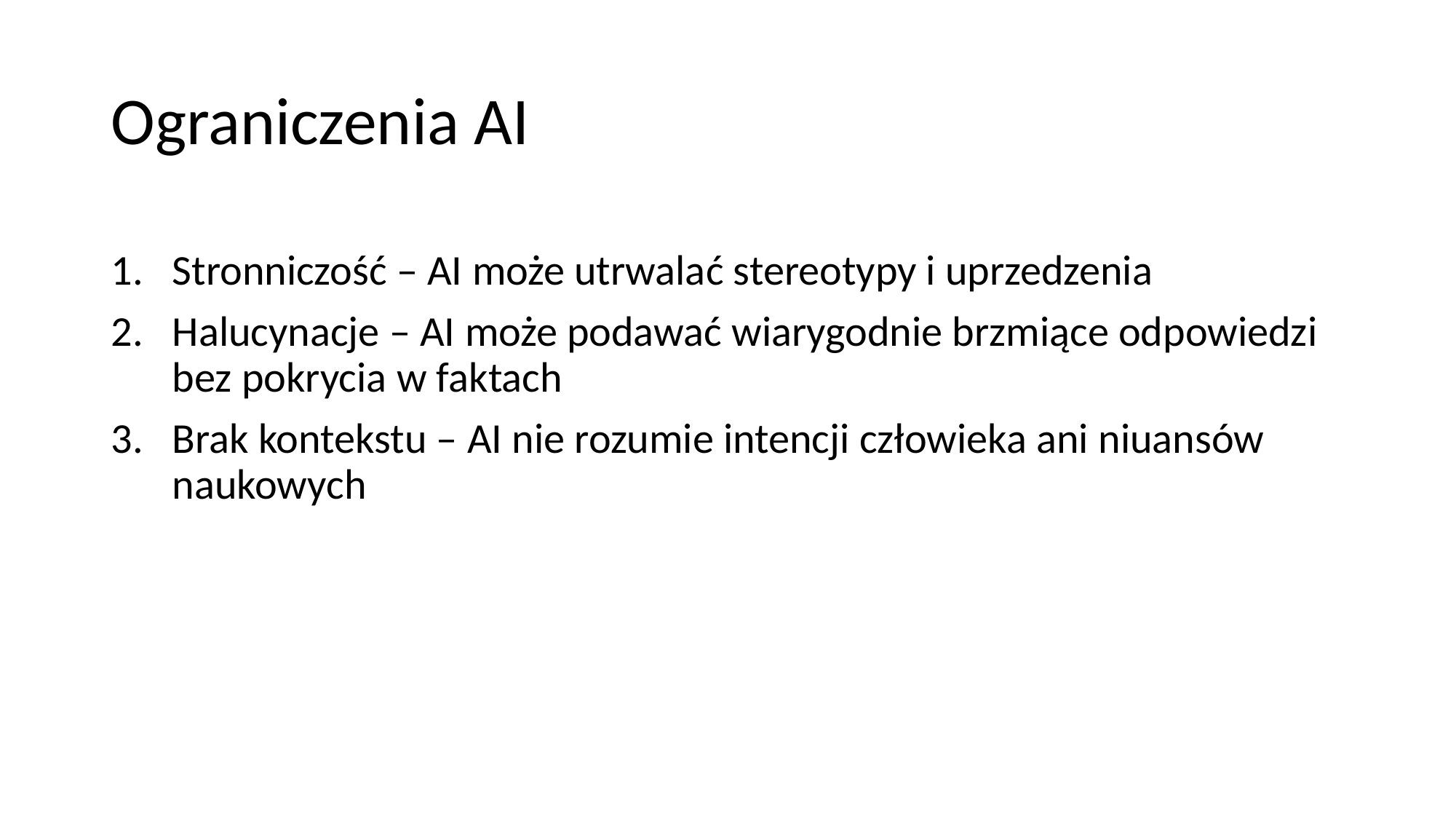

# Ograniczenia AI
Stronniczość – AI może utrwalać stereotypy i uprzedzenia
Halucynacje – AI może podawać wiarygodnie brzmiące odpowiedzi bez pokrycia w faktach
Brak kontekstu – AI nie rozumie intencji człowieka ani niuansów naukowych